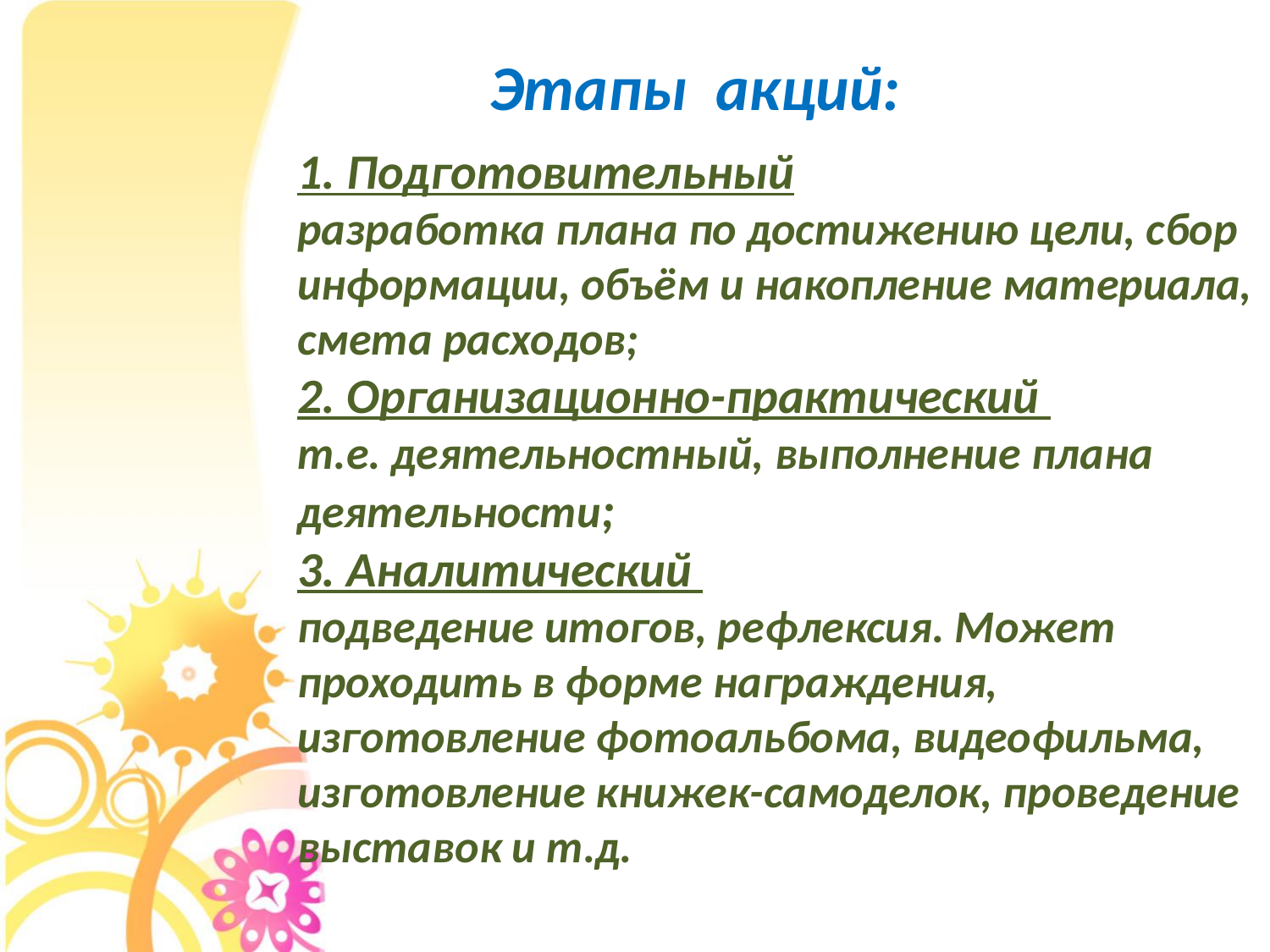

# Этапы  акций:
1. Подготовительный
разработка плана по достижению цели, сбор информации, объём и накопление материала, смета расходов;
2. Организационно-практический
т.е. деятельностный, выполнение плана деятельности;
3. Аналитический
подведение итогов, рефлексия. Может проходить в форме награждения, изготовление фотоальбома, видеофильма, изготовление книжек-самоделок, проведение выставок и т.д.